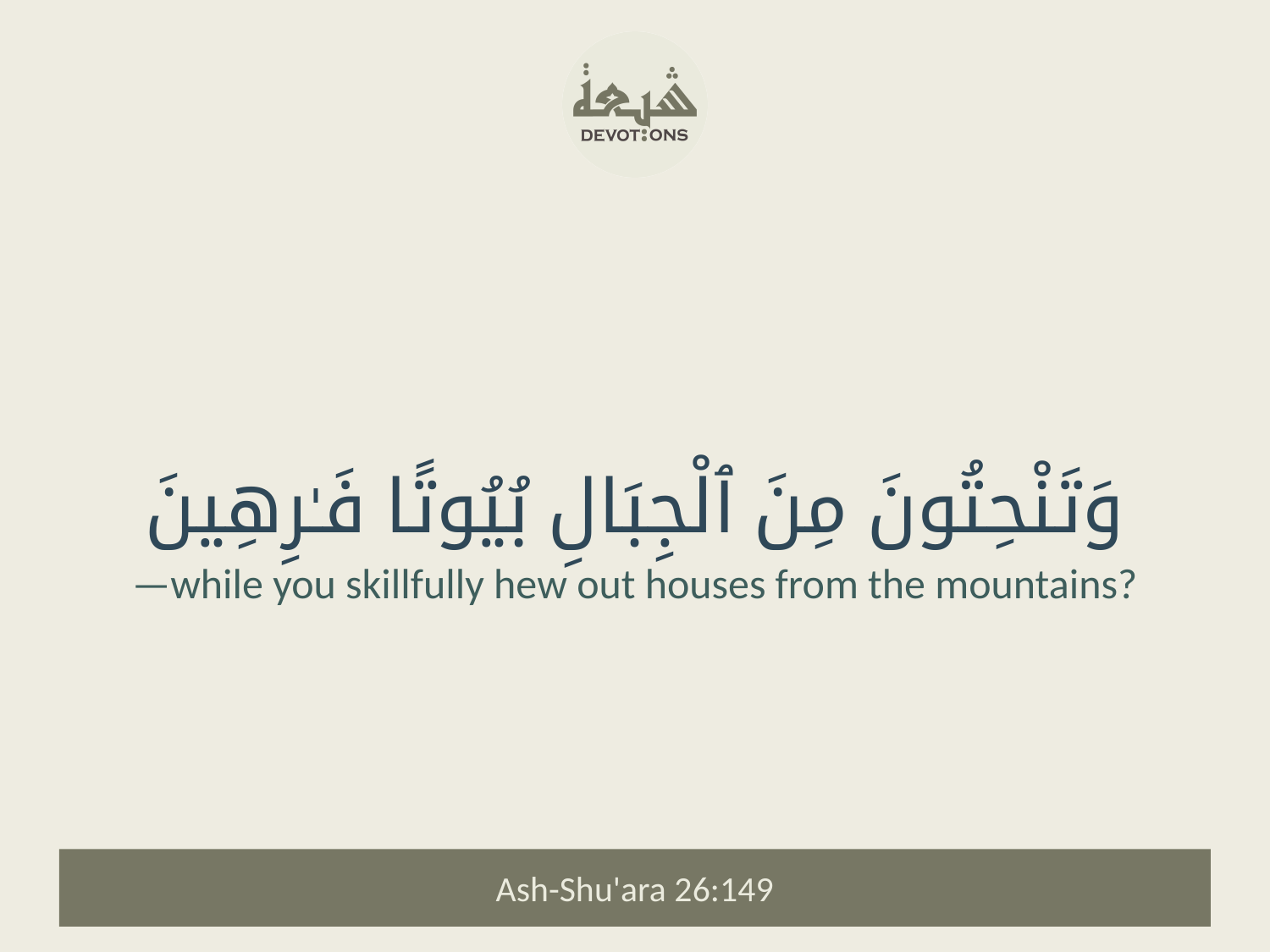

وَتَنْحِتُونَ مِنَ ٱلْجِبَالِ بُيُوتًا فَـٰرِهِينَ
—while you skillfully hew out houses from the mountains?
Ash-Shu'ara 26:149